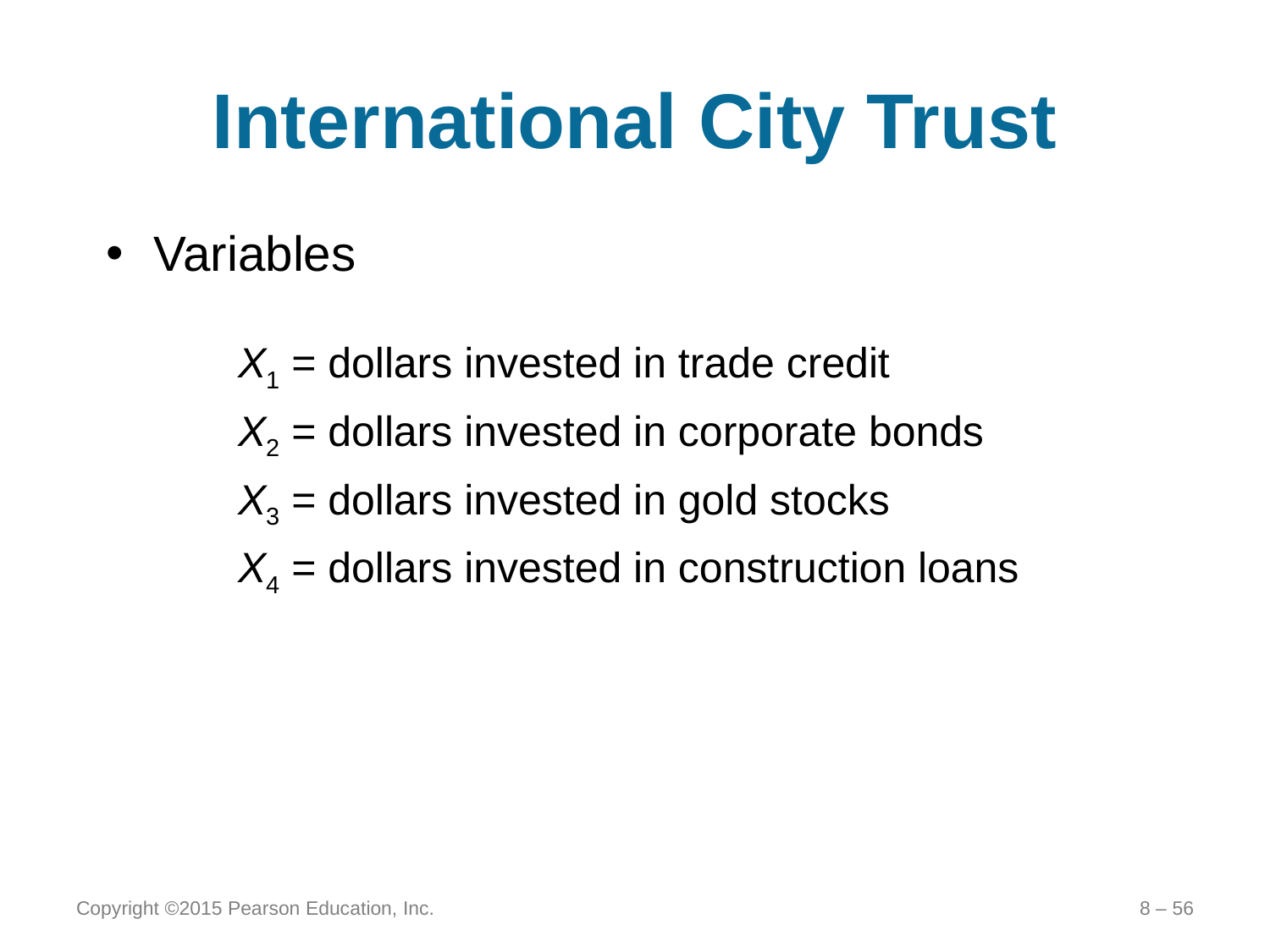

# International City Trust
Variables
X1 = dollars invested in trade credit
X2 = dollars invested in corporate bonds
X3 = dollars invested in gold stocks
X4 = dollars invested in construction loans
Copyright ©2015 Pearson Education, Inc.
8 – 56